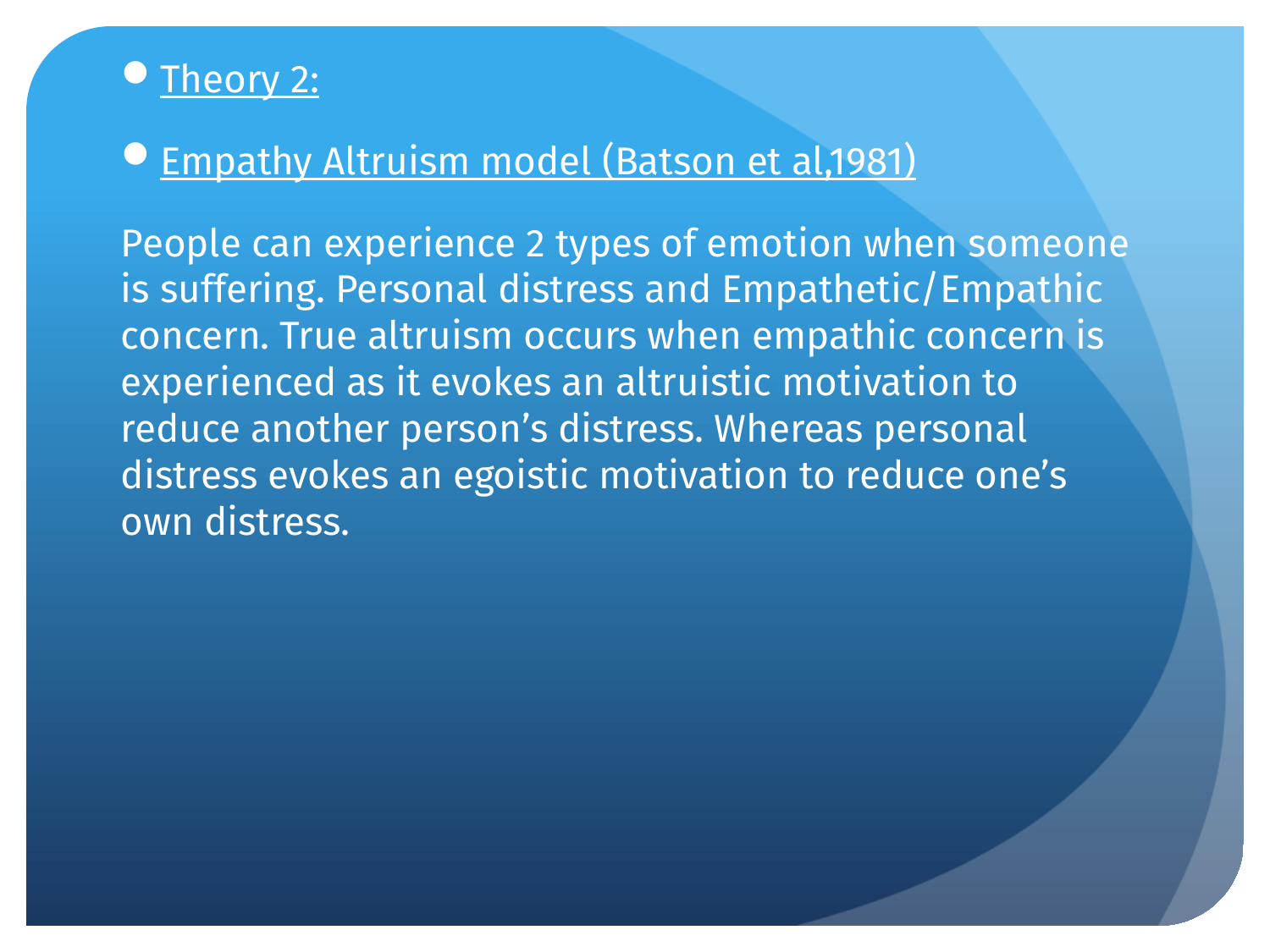

Theory 2:
Empathy Altruism model (Batson et al,1981)
People can experience 2 types of emotion when someone is suffering. Personal distress and Empathetic/Empathic concern. True altruism occurs when empathic concern is experienced as it evokes an altruistic motivation to reduce another person’s distress. Whereas personal distress evokes an egoistic motivation to reduce one’s own distress.